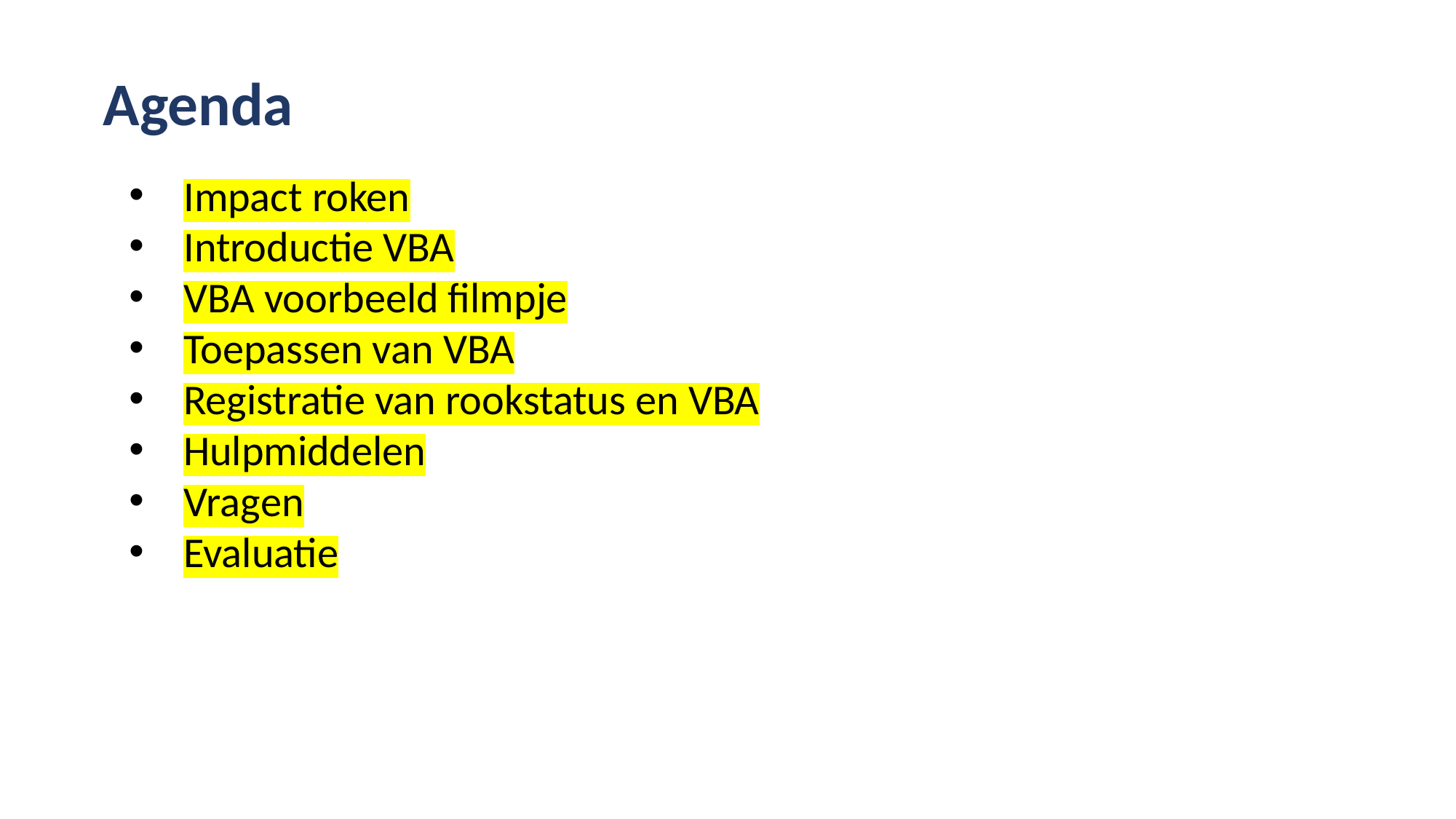

Agenda
Impact roken
Introductie VBA
VBA voorbeeld filmpje
Toepassen van VBA
Registratie van rookstatus en VBA
Hulpmiddelen
Vragen
Evaluatie